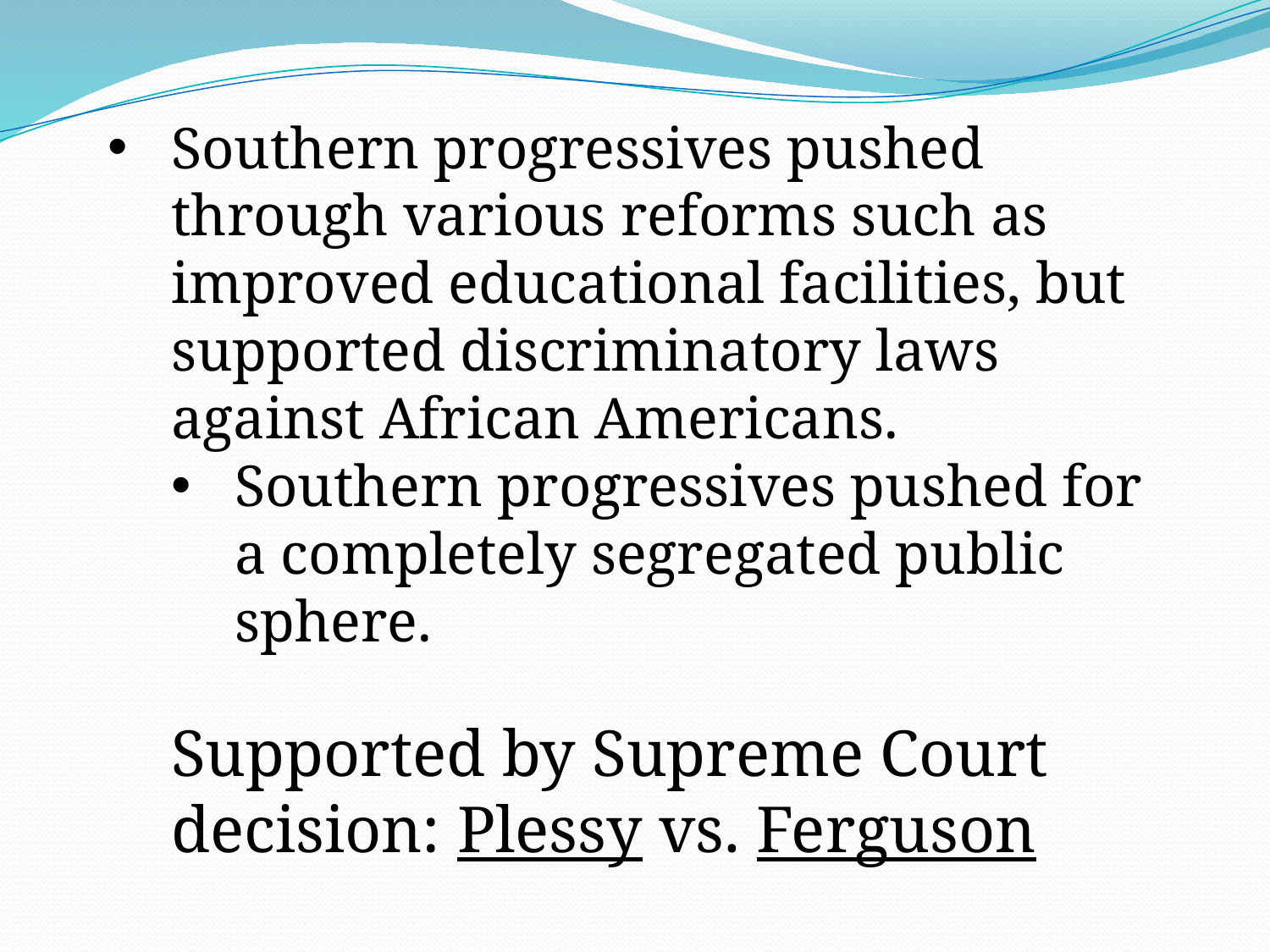

Southern progressives pushed through various reforms such as improved educational facilities, but supported discriminatory laws against African Americans.
Southern progressives pushed for a completely segregated public sphere.

Supported by Supreme Court decision: Plessy vs. Ferguson